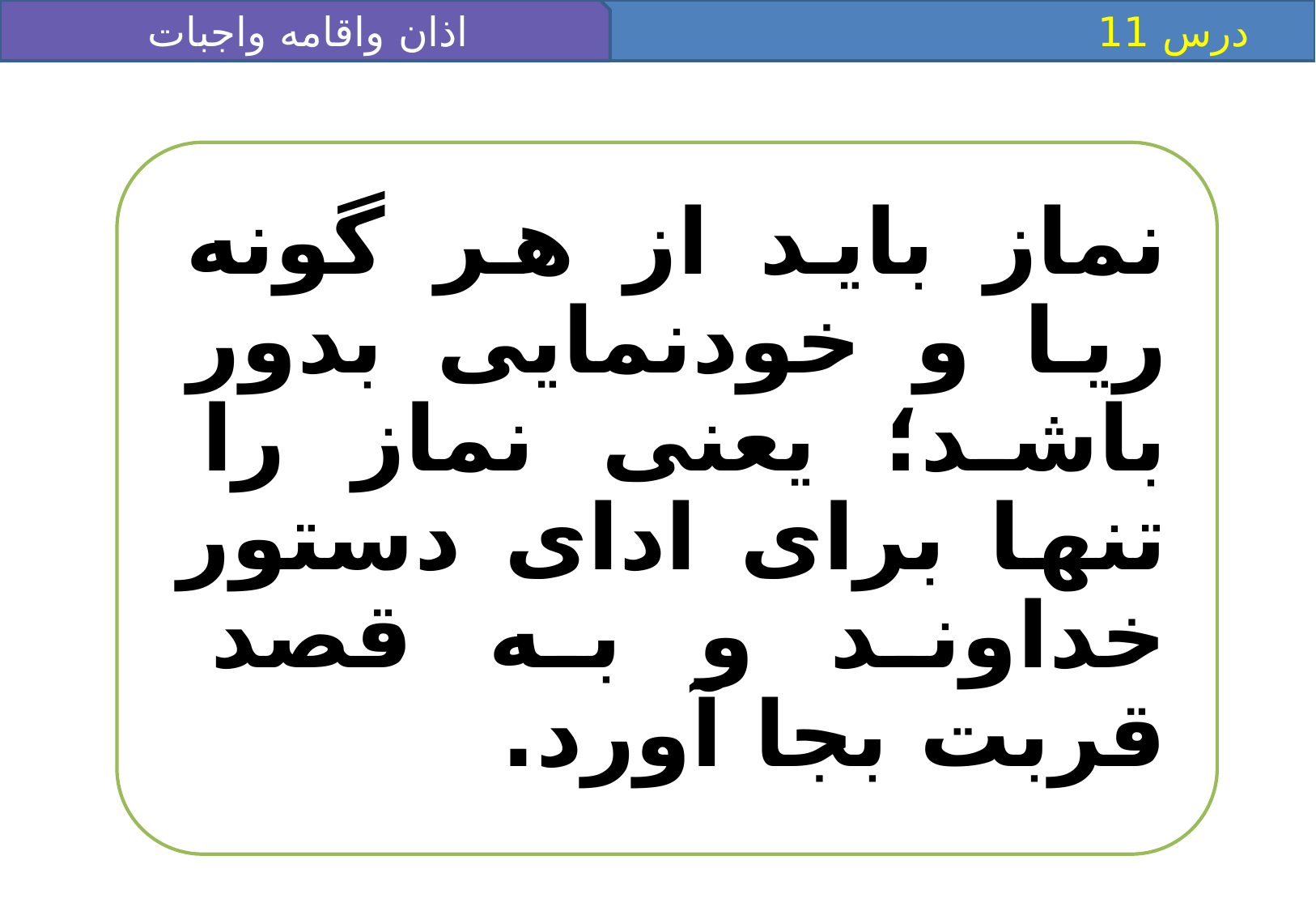

اذان واقامه واجبات نماز
 درس 11

نماز بايد از هر گونه ريا و خودنمايى بدور باشد؛ يعنى نماز را تنها براى اداى دستور خداوند و به قصد قربت بجا آورد.